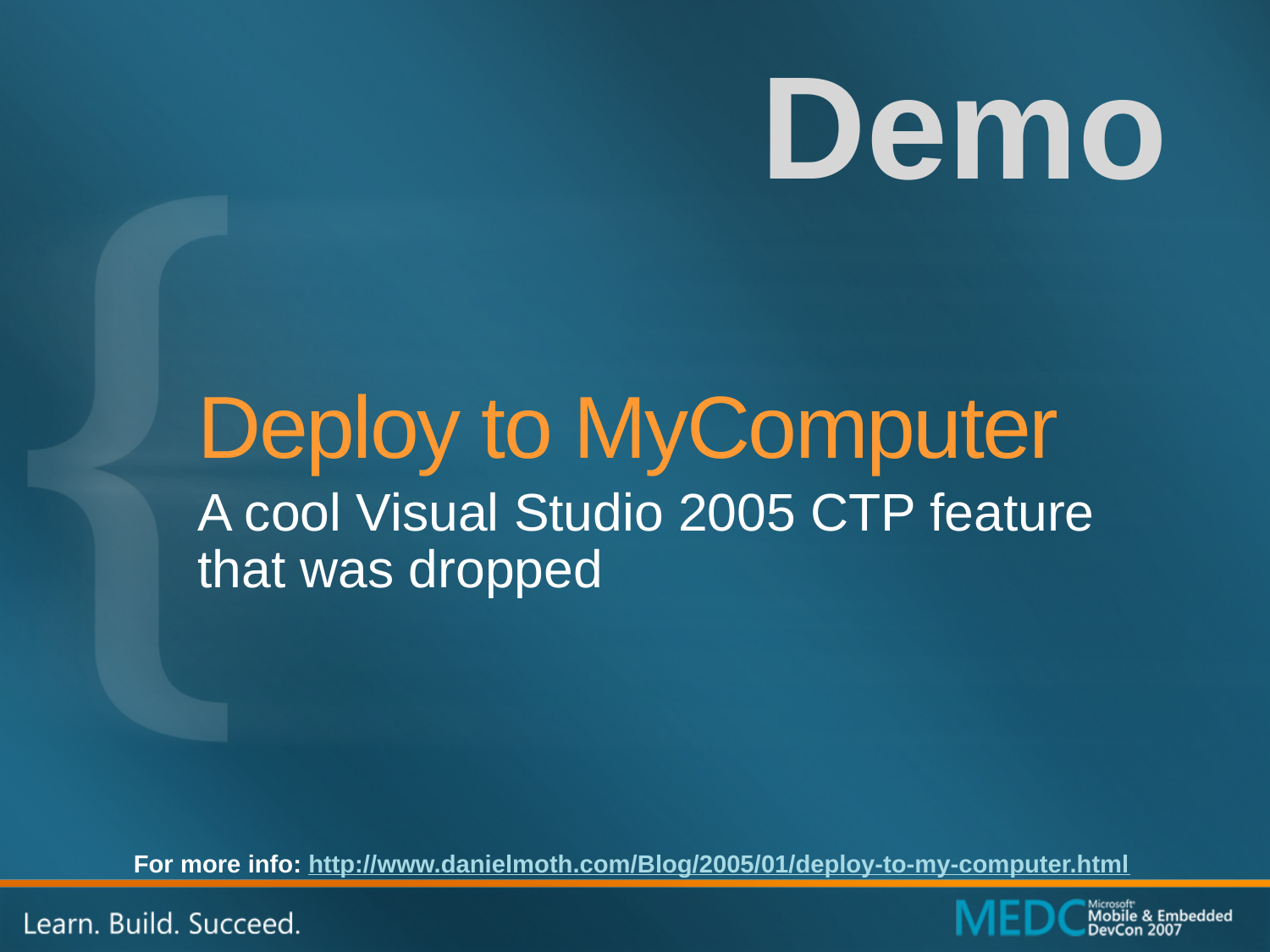

Demo
# Deploy to MyComputer
A cool Visual Studio 2005 CTP feature that was dropped
For more info: http://www.danielmoth.com/Blog/2005/01/deploy-to-my-computer.html